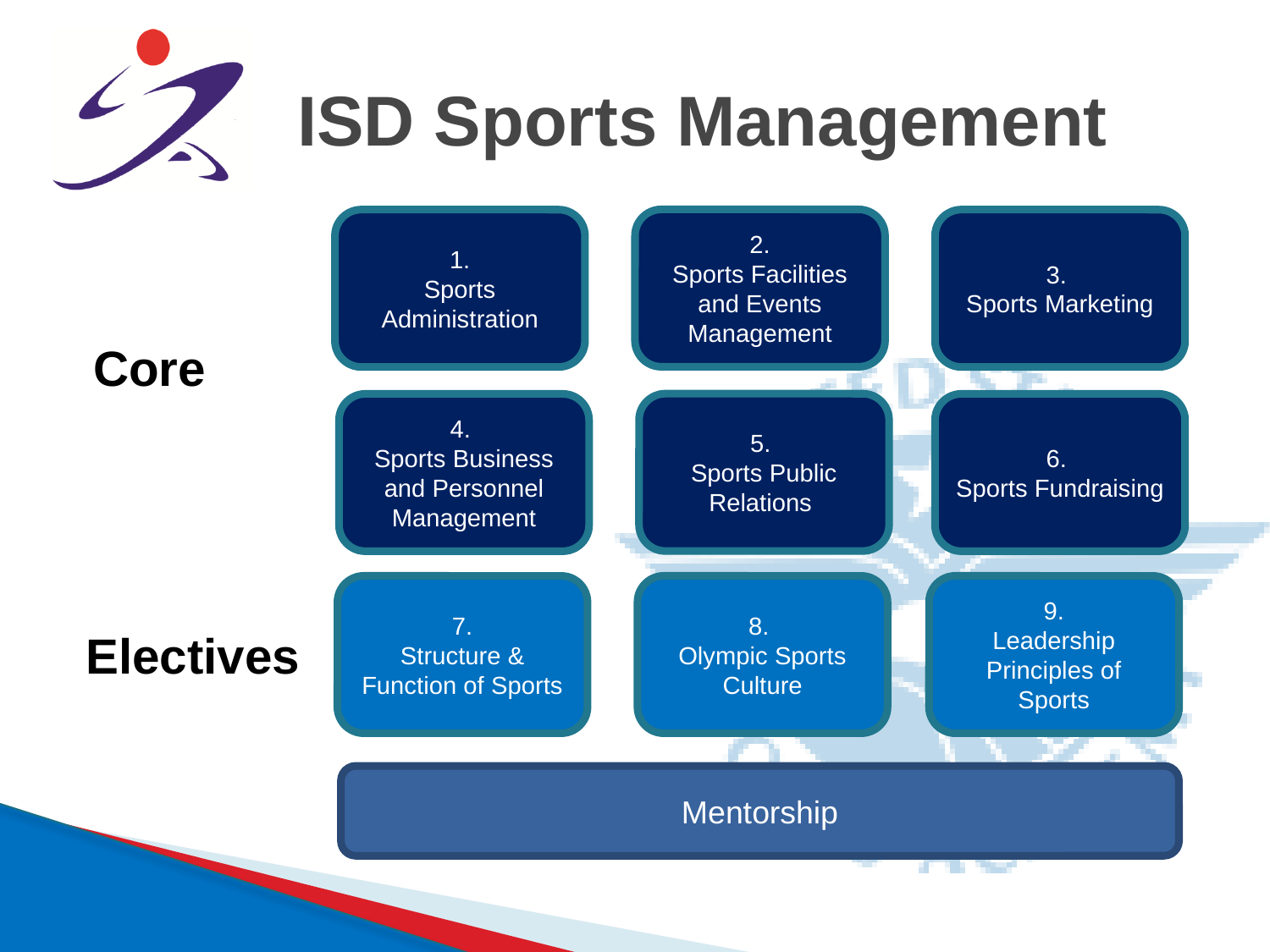

# ISD Sports Management
2.
Sports Facilities and Events Management
1.
Sports Administration
3.
Sports Marketing
5.
Sports Public Relations
4.
Sports Business and Personnel Management
6.
Sports Fundraising
Core
7.
Structure & Function of Sports
8.
Olympic Sports Culture
9.
Leadership Principles of Sports
Electives
Mentorship